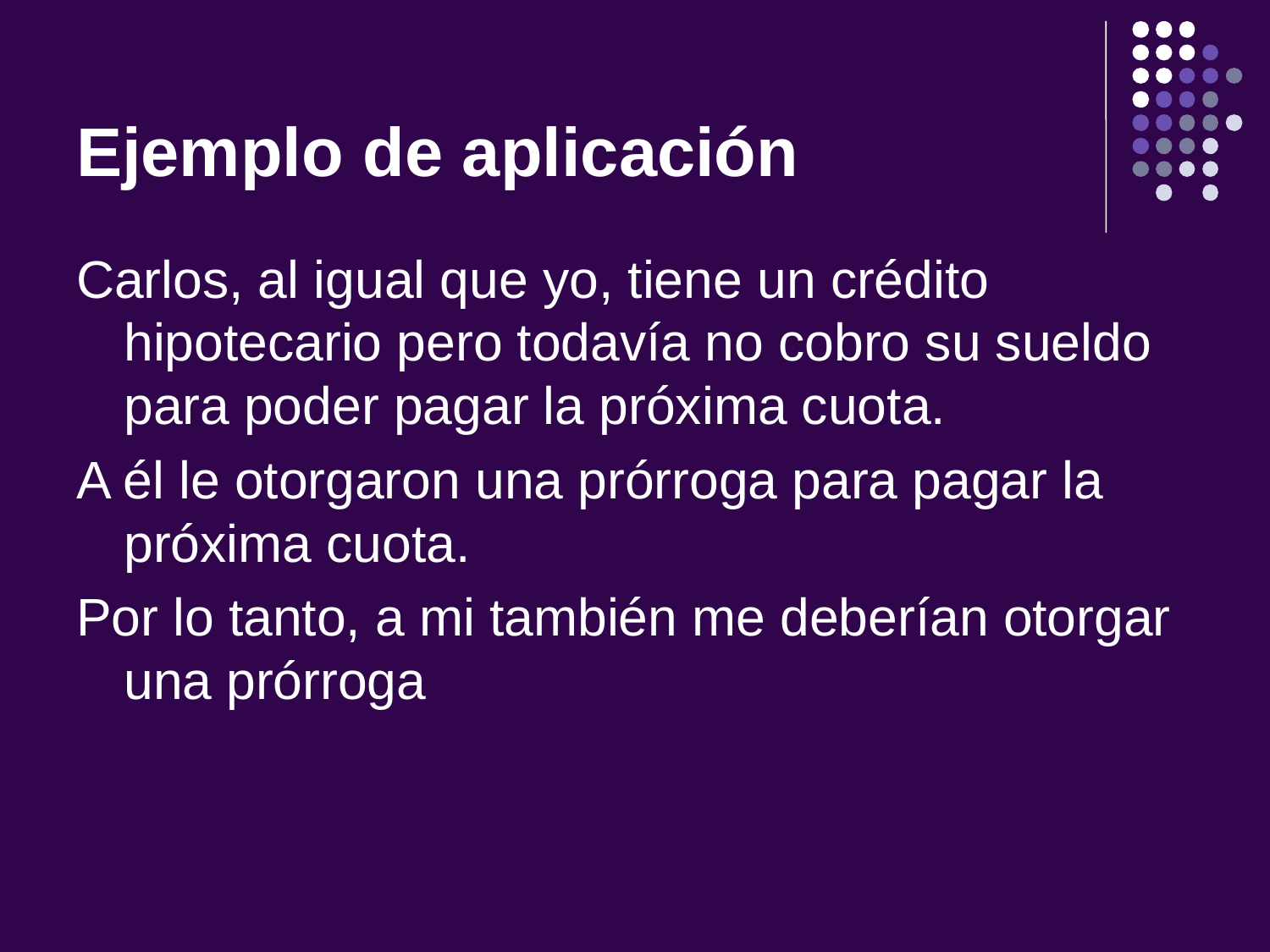

# Ejemplo de aplicación
Carlos, al igual que yo, tiene un crédito hipotecario pero todavía no cobro su sueldo para poder pagar la próxima cuota.
A él le otorgaron una prórroga para pagar la próxima cuota.
Por lo tanto, a mi también me deberían otorgar una prórroga